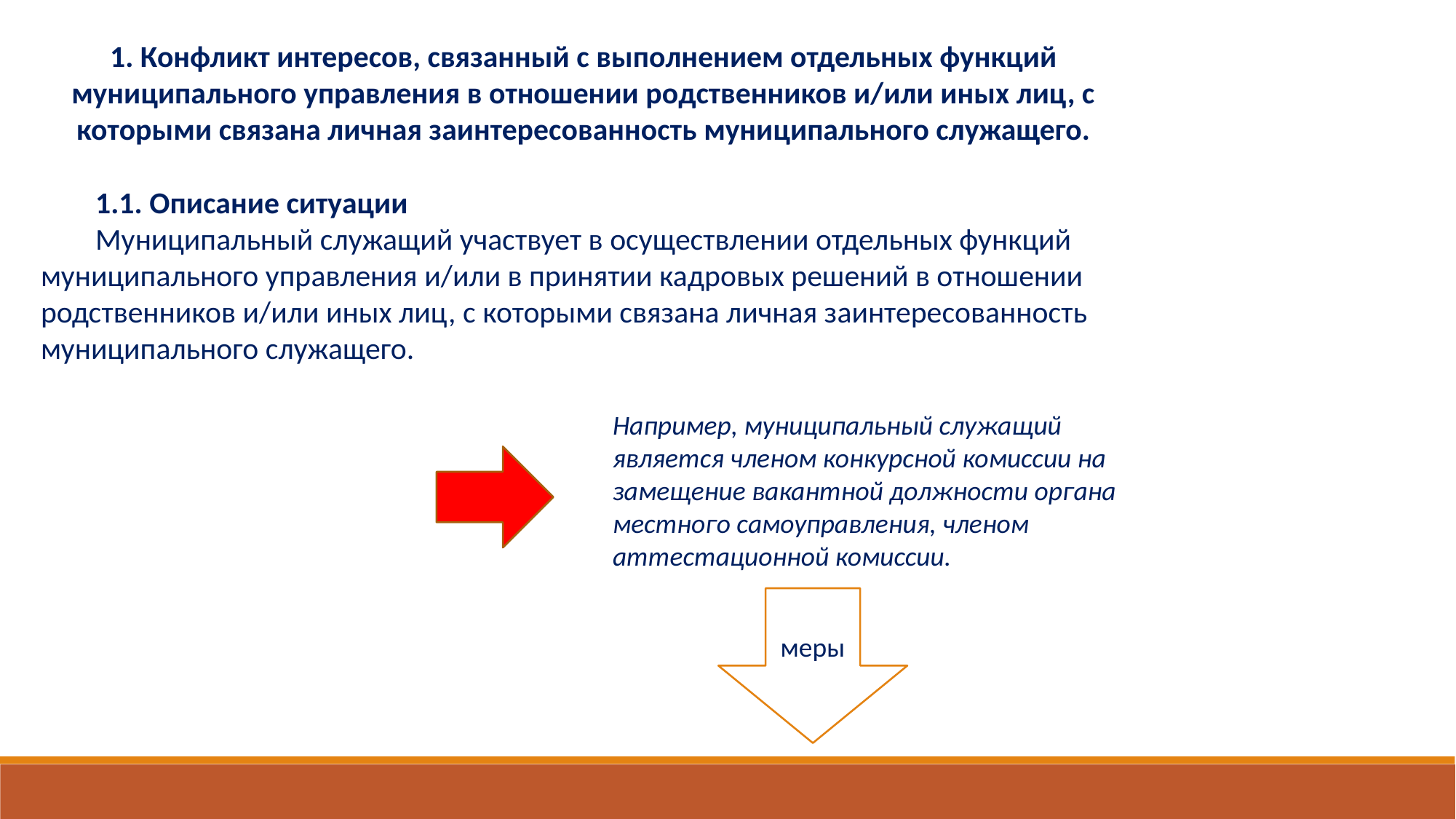

1. Конфликт интересов, связанный с выполнением отдельных функций
муниципального управления в отношении родственников и/или иных лиц, с
которыми связана личная заинтересованность муниципального служащего.

1.1. Описание ситуации
Муниципальный служащий участвует в осуществлении отдельных функций муниципального управления и/или в принятии кадровых решений в отношении родственников и/или иных лиц, с которыми связана личная заинтересованность муниципального служащего.

Например, муниципальный служащий является членом конкурсной комиссии на
замещение вакантной должности органа местного самоуправления, членом аттестационной комиссии.

меры